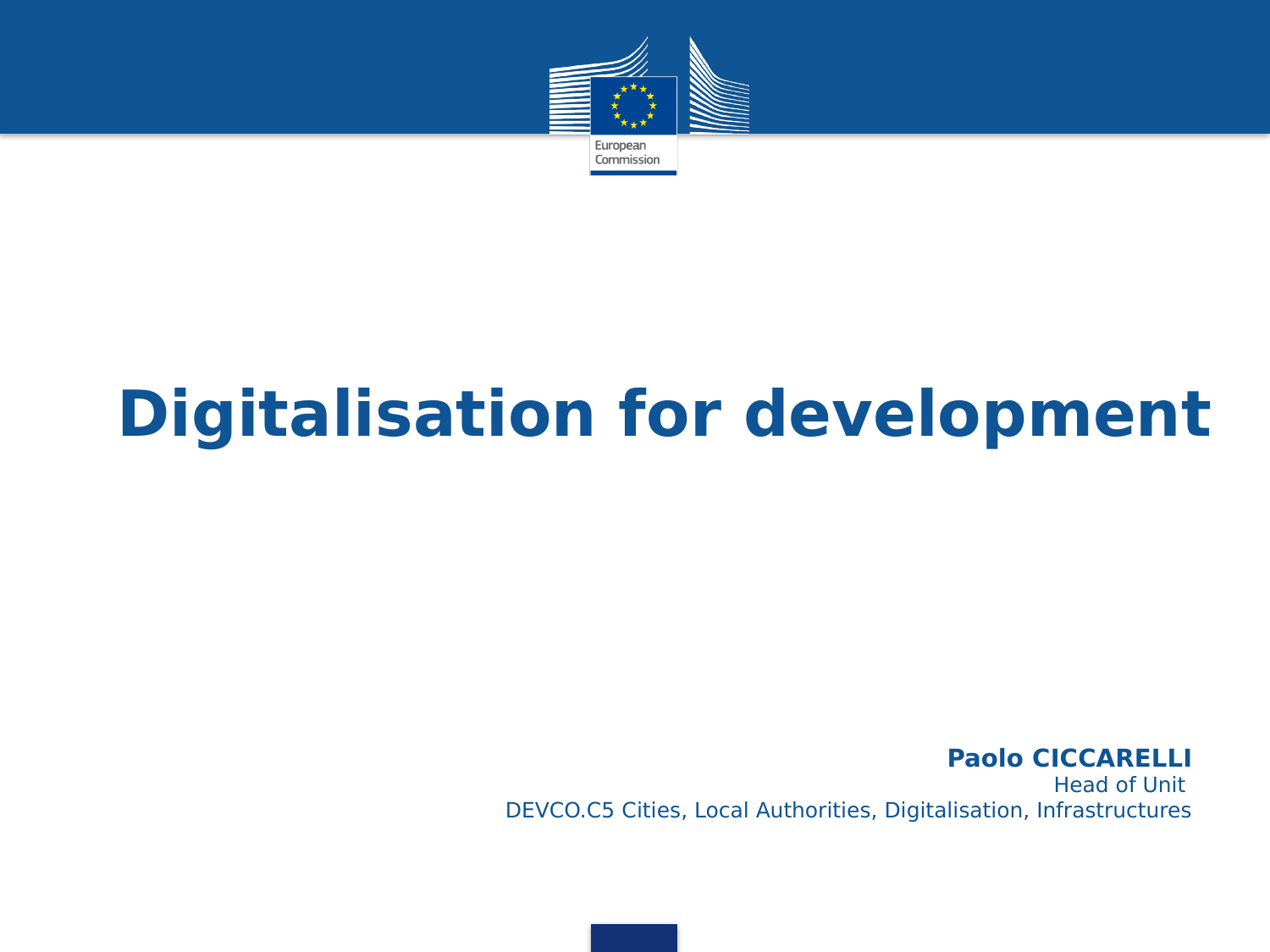

Digitalisation for development
Paolo CICCARELLI
Head of Unit
DEVCO.C5 Cities, Local Authorities, Digitalisation, Infrastructures